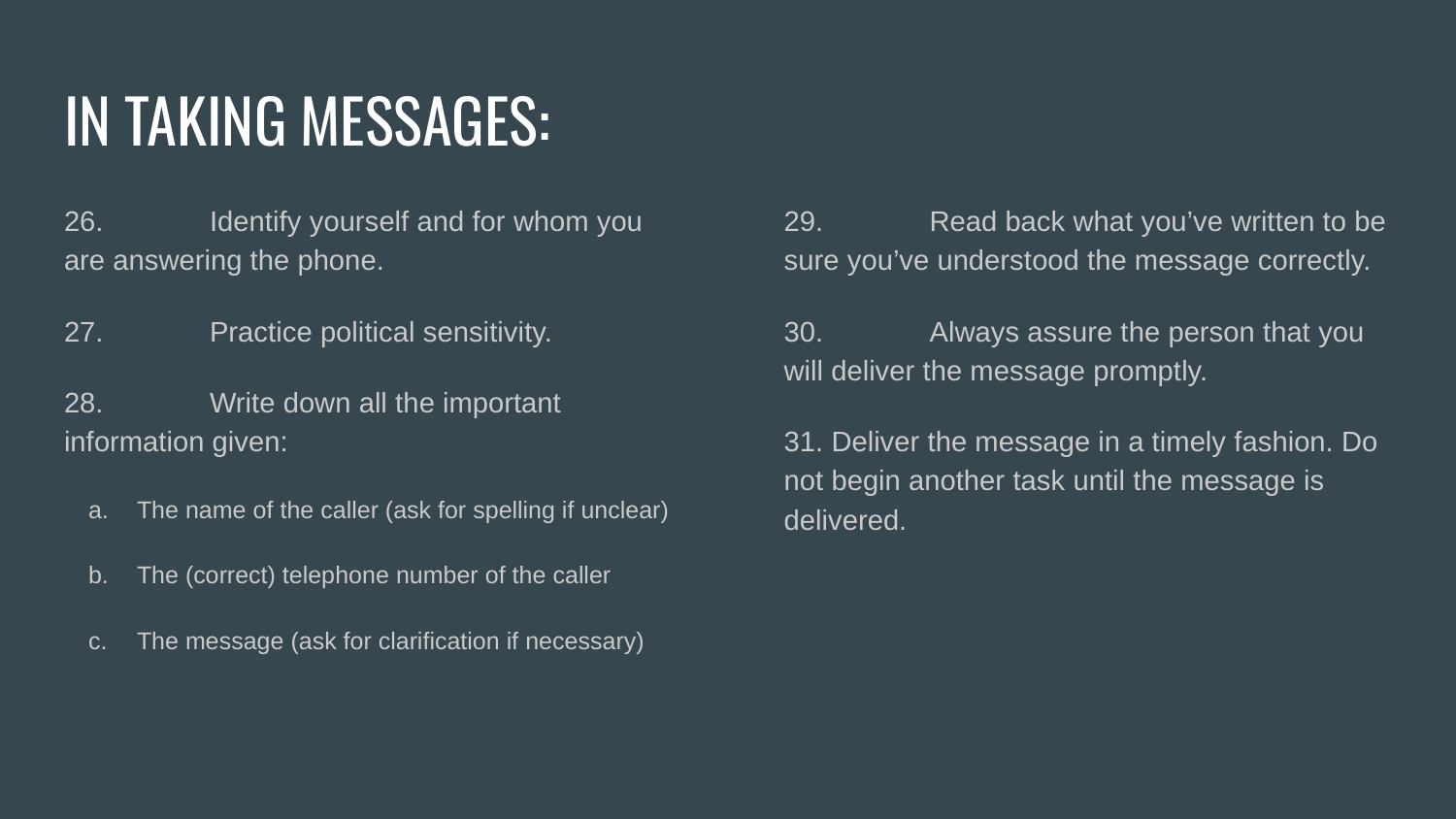

# IN TAKING MESSAGES:
26.	Identify yourself and for whom you are answering the phone.
27.	Practice political sensitivity.
28.	Write down all the important information given:
The name of the caller (ask for spelling if unclear)
The (correct) telephone number of the caller
The message (ask for clarification if necessary)
29.	Read back what you’ve written to be sure you’ve understood the message correctly.
30.	Always assure the person that you will deliver the message promptly.
31. Deliver the message in a timely fashion. Do not begin another task until the message is delivered.